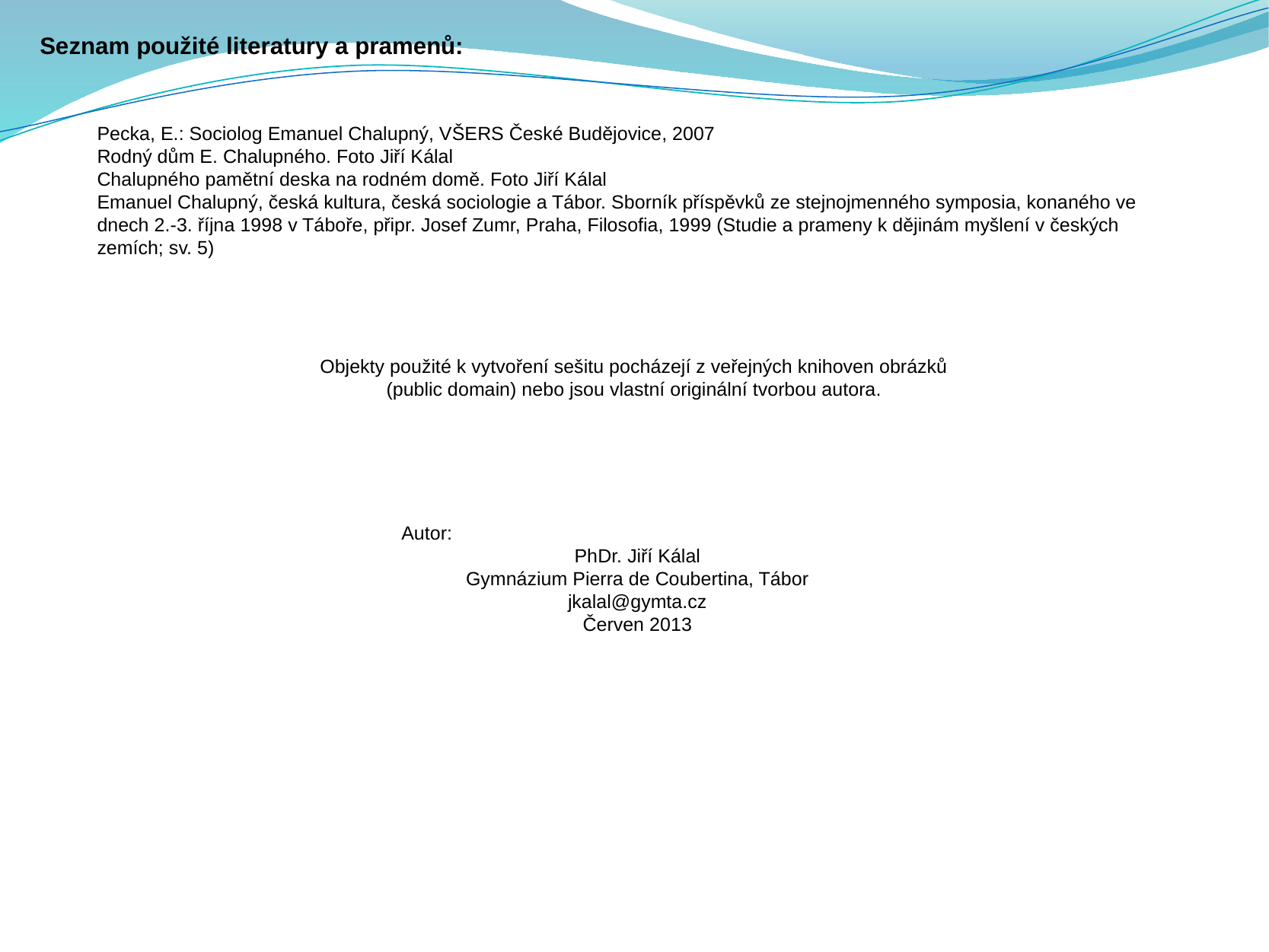

Seznam použité literatury a pramenů:
Pecka, E.: Sociolog Emanuel Chalupný, VŠERS České Budějovice, 2007
Rodný dům E. Chalupného. Foto Jiří Kálal
Chalupného pamětní deska na rodném domě. Foto Jiří Kálal
Emanuel Chalupný, česká kultura, česká sociologie a Tábor. Sborník příspěvků ze stejnojmenného symposia, konaného ve dnech 2.-3. října 1998 v Táboře, připr. Josef Zumr, Praha, Filosofia, 1999 (Studie a prameny k dějinám myšlení v českých zemích; sv. 5)

Objekty použité k vytvoření sešitu pocházejí z veřejných knihoven obrázků (public domain) nebo jsou vlastní originální tvorbou autora.
Autor:
PhDr. Jiří Kálal
Gymnázium Pierra de Coubertina, Tábor
jkalal@gymta.cz
Červen 2013